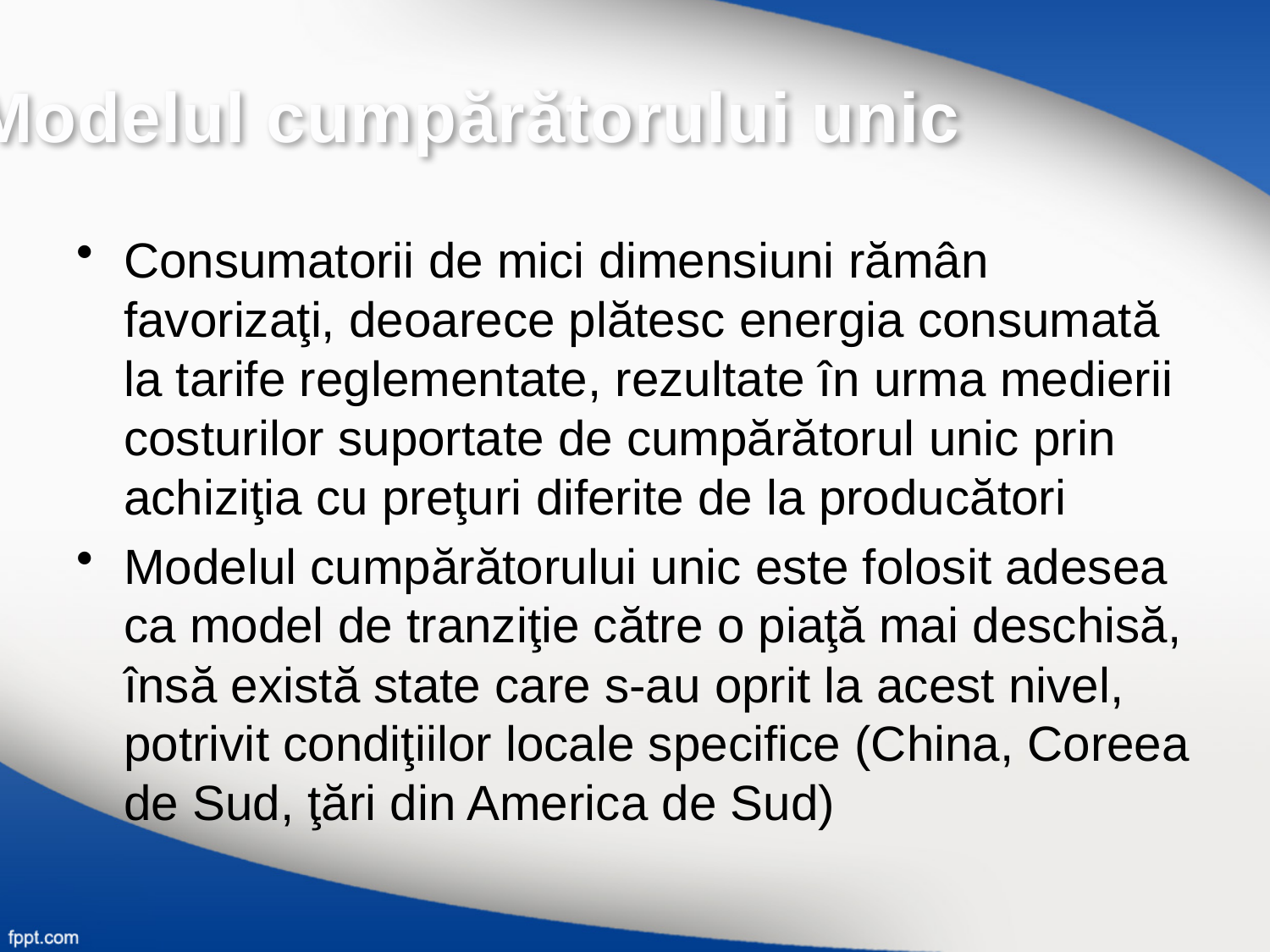

Modelul cumpărătorului unic
Consumatorii de mici dimensiuni rămân favorizaţi, deoarece plătesc energia consumată la tarife reglementate, rezultate în urma medierii costurilor suportate de cumpărătorul unic prin achiziţia cu preţuri diferite de la producători
Modelul cumpărătorului unic este folosit adesea ca model de tranziţie către o piaţă mai deschisă, însă există state care s-au oprit la acest nivel, potrivit condiţiilor locale specifice (China, Coreea de Sud, ţări din America de Sud)